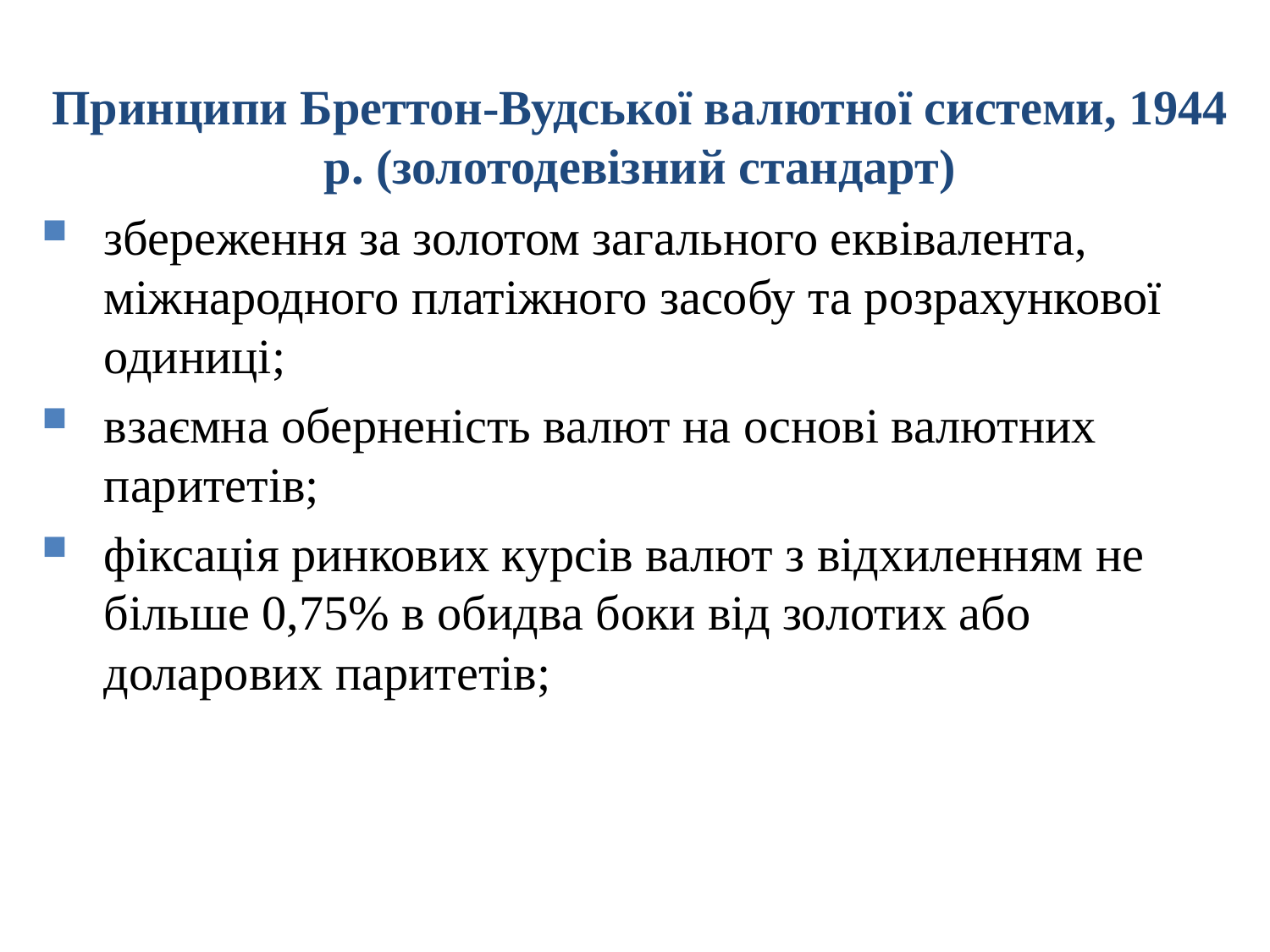

Принципи Бреттон-Вудської валютної системи, 1944 р. (золотодевізний стандарт)
збереження за золотом загального еквівалента, міжнародного платіжного засобу та розрахункової одиниці;
взаємна оберненість валют на основі валютних паритетів;
фіксація ринкових курсів валют з відхиленням не більше 0,75% в обидва боки від золотих або доларових паритетів;